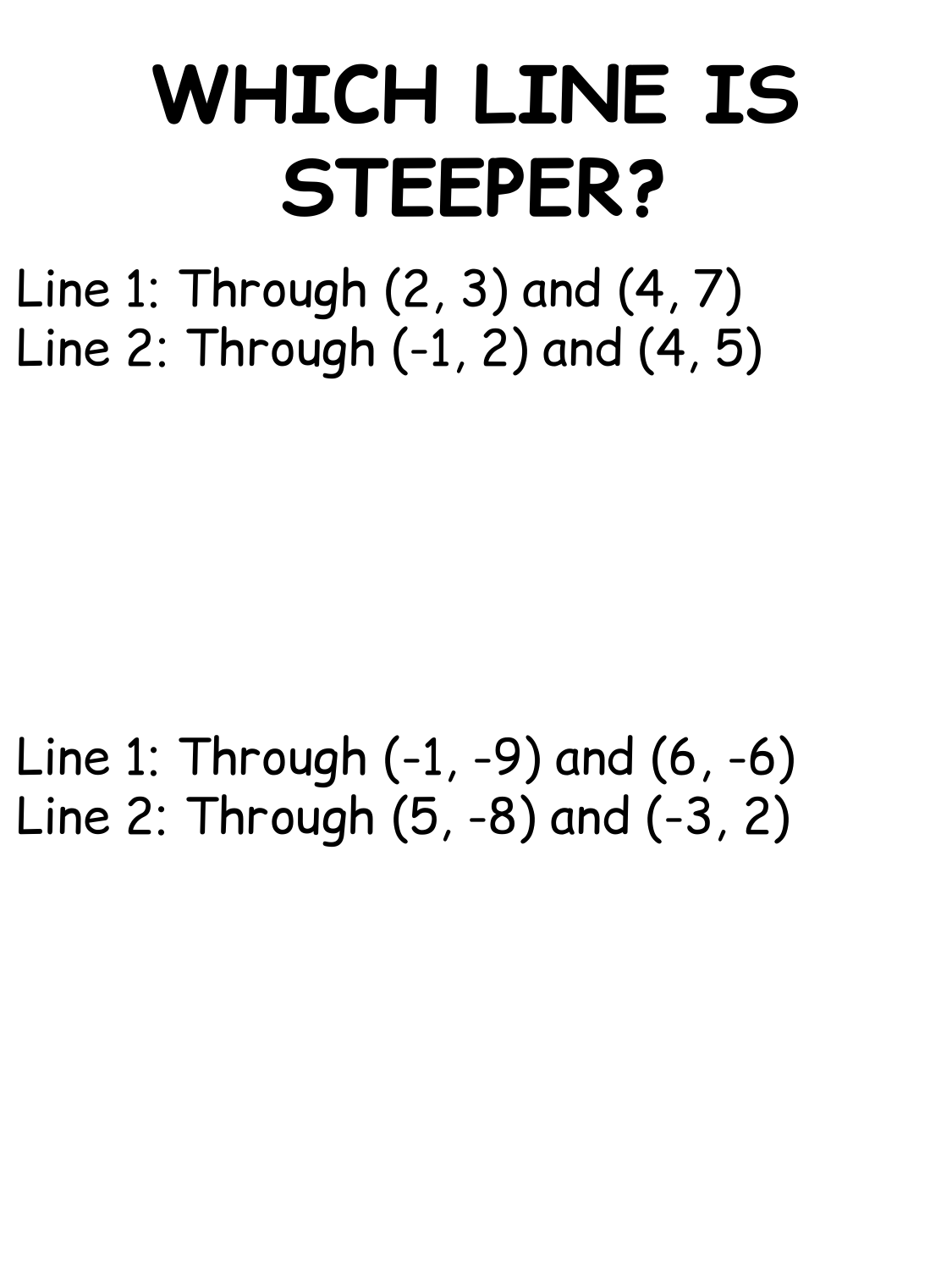

WHICH LINE IS STEEPER?
Line 1: Through (2, 3) and (4, 7)
Line 2: Through (-1, 2) and (4, 5)
Line 1: Through (-1, -9) and (6, -6) Line 2: Through (5, -8) and (-3, 2)